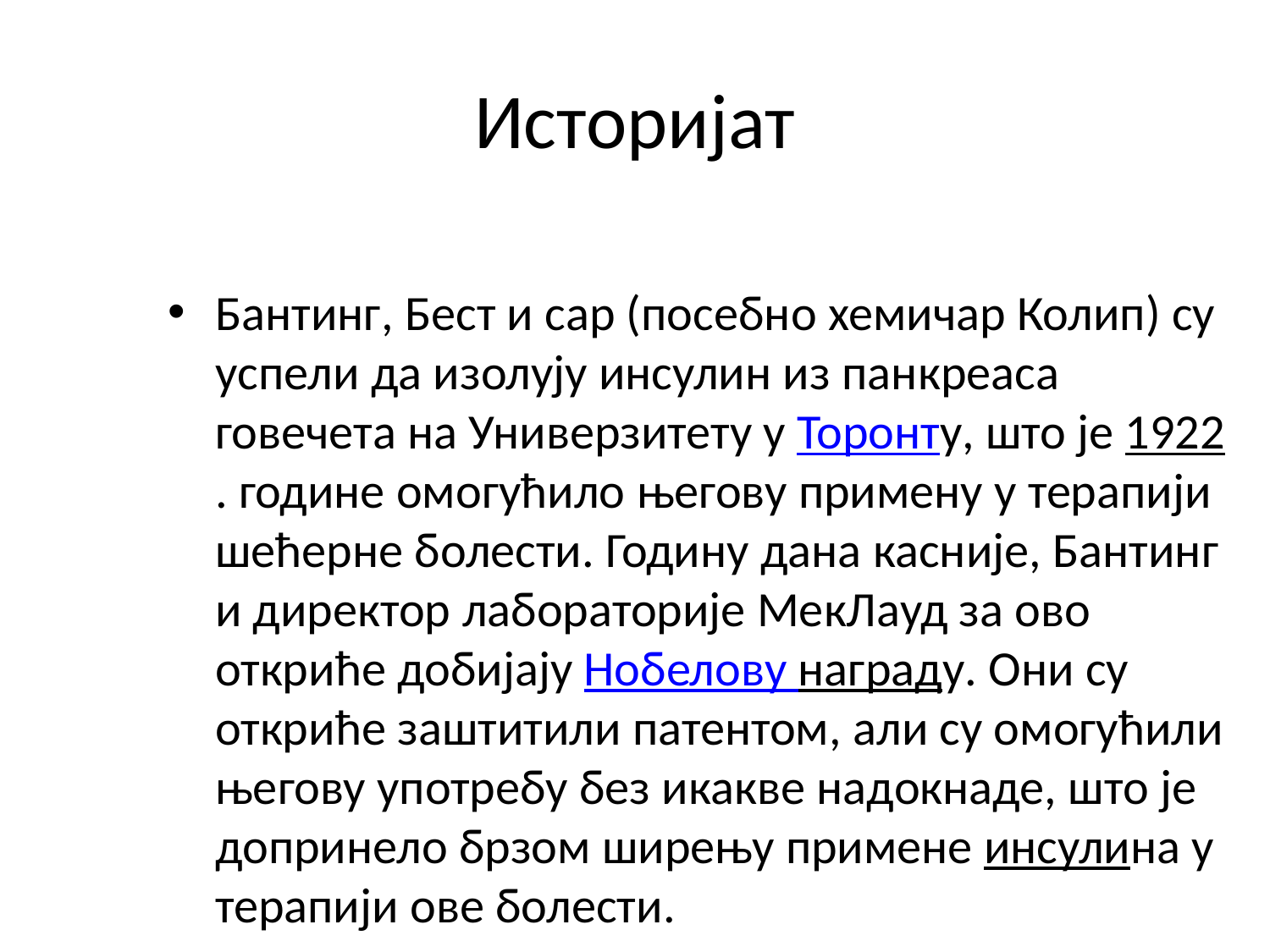

# Историјат
Бантинг, Бест и сар (посебно хемичар Колип) су успели да изолују инсулин из панкреаса говечета на Универзитету у Торонту, што је 1922. године омогућило његову примену у терапији шећерне болести. Годину дана касније, Бантинг и директор лабораторије МекЛауд за ово откриће добијају Нобелову награду. Они су откриће заштитили патентом, али су омогућили његову употребу без икакве надокнаде, што је допринело брзом ширењу примене инсулина у терапији ове болести.